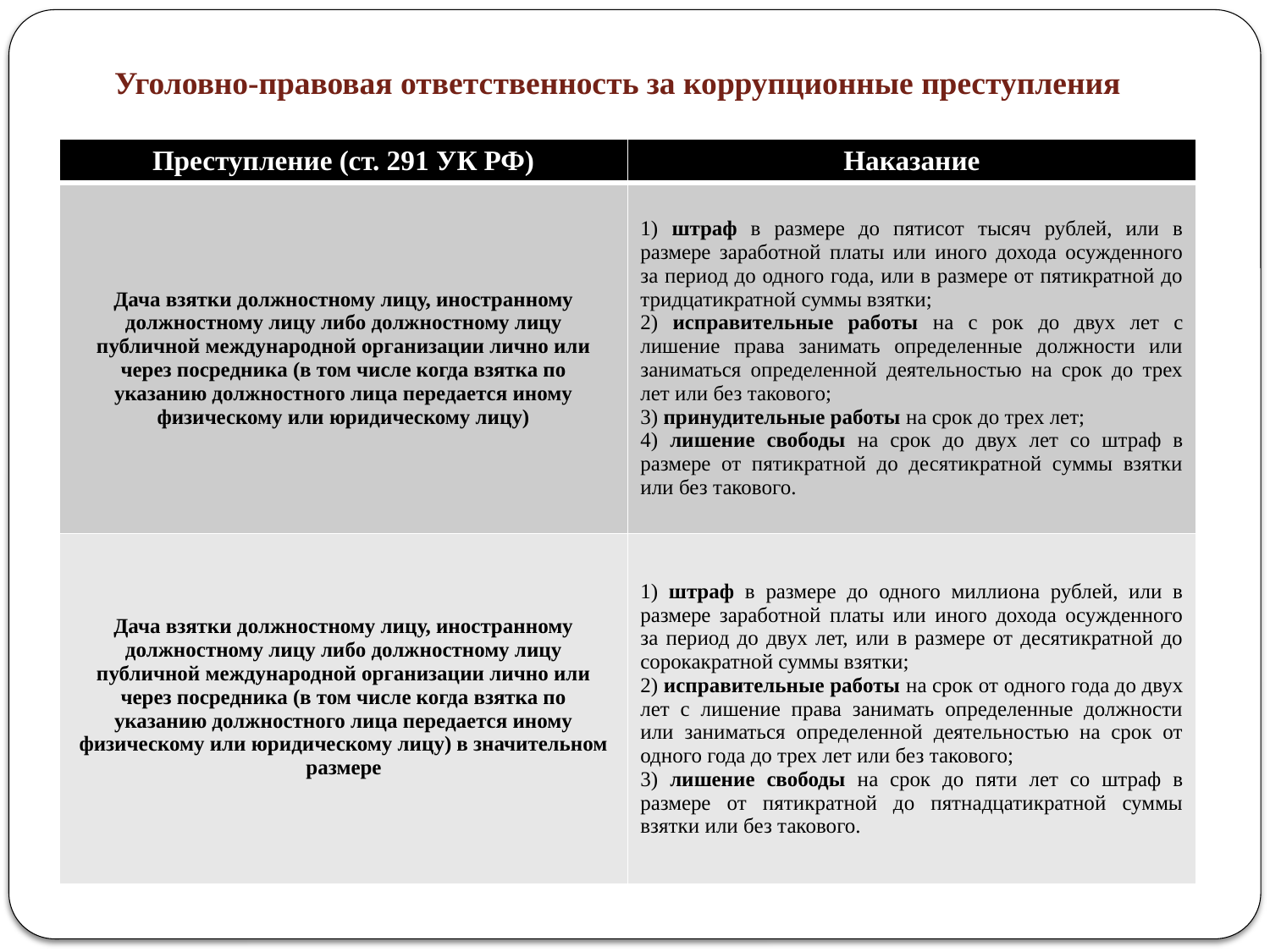

# Уголовно-правовая ответственность за коррупционные преступления
| Преступление (ст. 291 УК РФ) | Наказание |
| --- | --- |
| Дача взятки должностному лицу, иностранному должностному лицу либо должностному лицу публичной международной организации лично или через посредника (в том числе когда взятка по указанию должностного лица передается иному физическому или юридическому лицу) | 1) штраф в размере до пятисот тысяч рублей, или в размере заработной платы или иного дохода осужденного за период до одного года, или в размере от пятикратной до тридцатикратной суммы взятки; 2) исправительные работы на с рок до двух лет с лишение права занимать определенные должности или заниматься определенной деятельностью на срок до трех лет или без такового; 3) принудительные работы на срок до трех лет; 4) лишение свободы на срок до двух лет со штраф в размере от пятикратной до десятикратной суммы взятки или без такового. |
| Дача взятки должностному лицу, иностранному должностному лицу либо должностному лицу публичной международной организации лично или через посредника (в том числе когда взятка по указанию должностного лица передается иному физическому или юридическому лицу) в значительном размере | 1) штраф в размере до одного миллиона рублей, или в размере заработной платы или иного дохода осужденного за период до двух лет, или в размере от десятикратной до сорокакратной суммы взятки; 2) исправительные работы на срок от одного года до двух лет с лишение права занимать определенные должности или заниматься определенной деятельностью на срок от одного года до трех лет или без такового; 3) лишение свободы на срок до пяти лет со штраф в размере от пятикратной до пятнадцатикратной суммы взятки или без такового. |